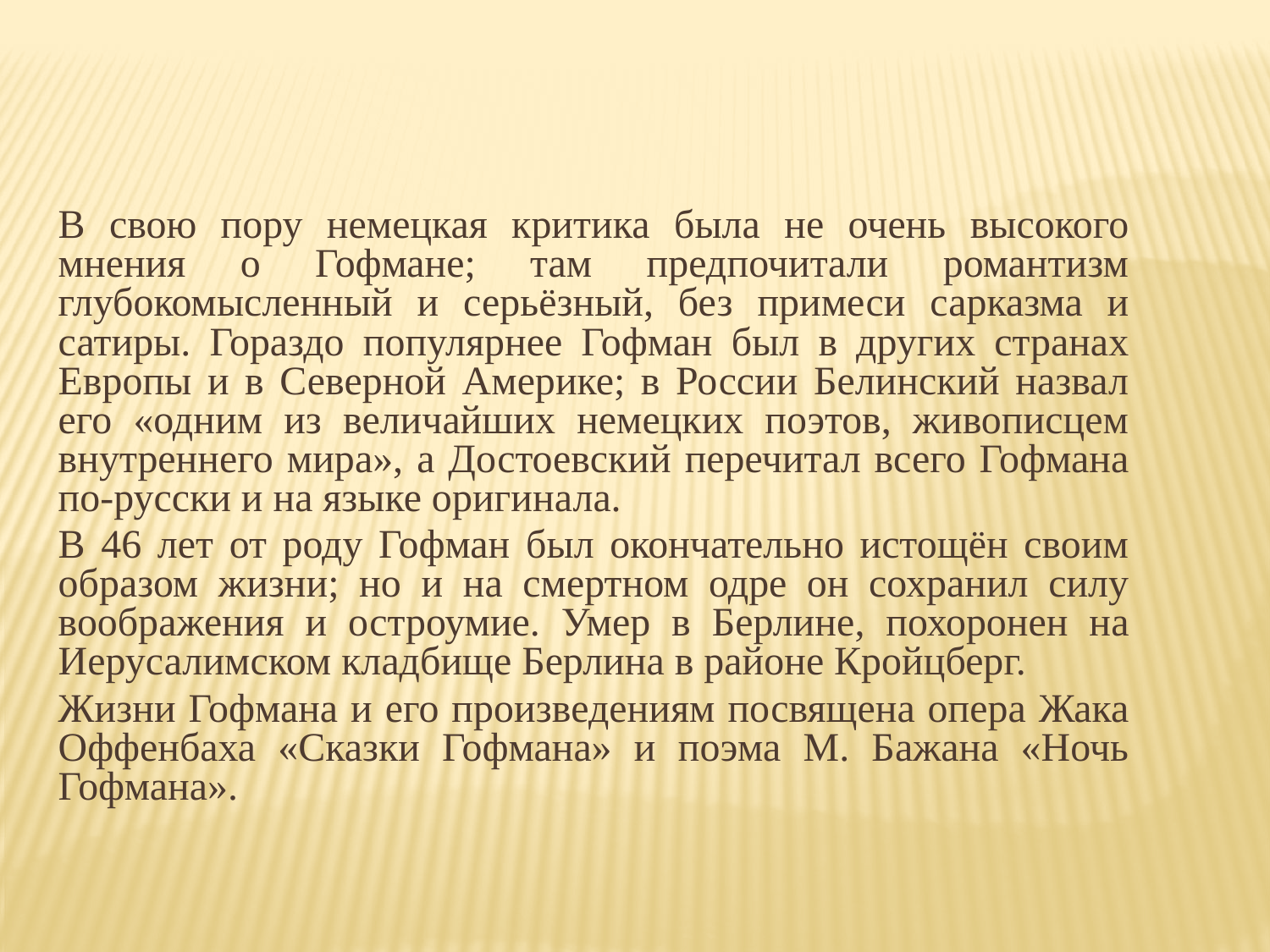

В свою пору немецкая критика была не очень высокого мнения о Гофмане; там предпочитали романтизм глубокомысленный и серьёзный, без примеси сарказма и сатиры. Гораздо популярнее Гофман был в других странах Европы и в Северной Америке; в России Белинский назвал его «одним из величайших немецких поэтов, живописцем внутреннего мира», а Достоевский перечитал всего Гофмана по-русски и на языке оригинала.
		В 46 лет от роду Гофман был окончательно истощён своим образом жизни; но и на смертном одре он сохранил силу воображения и остроумие. Умер в Берлине, похоронен на Иерусалимском кладбище Берлина в районе Кройцберг.
		Жизни Гофмана и его произведениям посвящена опера Жака Оффенбаха «Сказки Гофмана» и поэма М. Бажана «Ночь Гофмана».